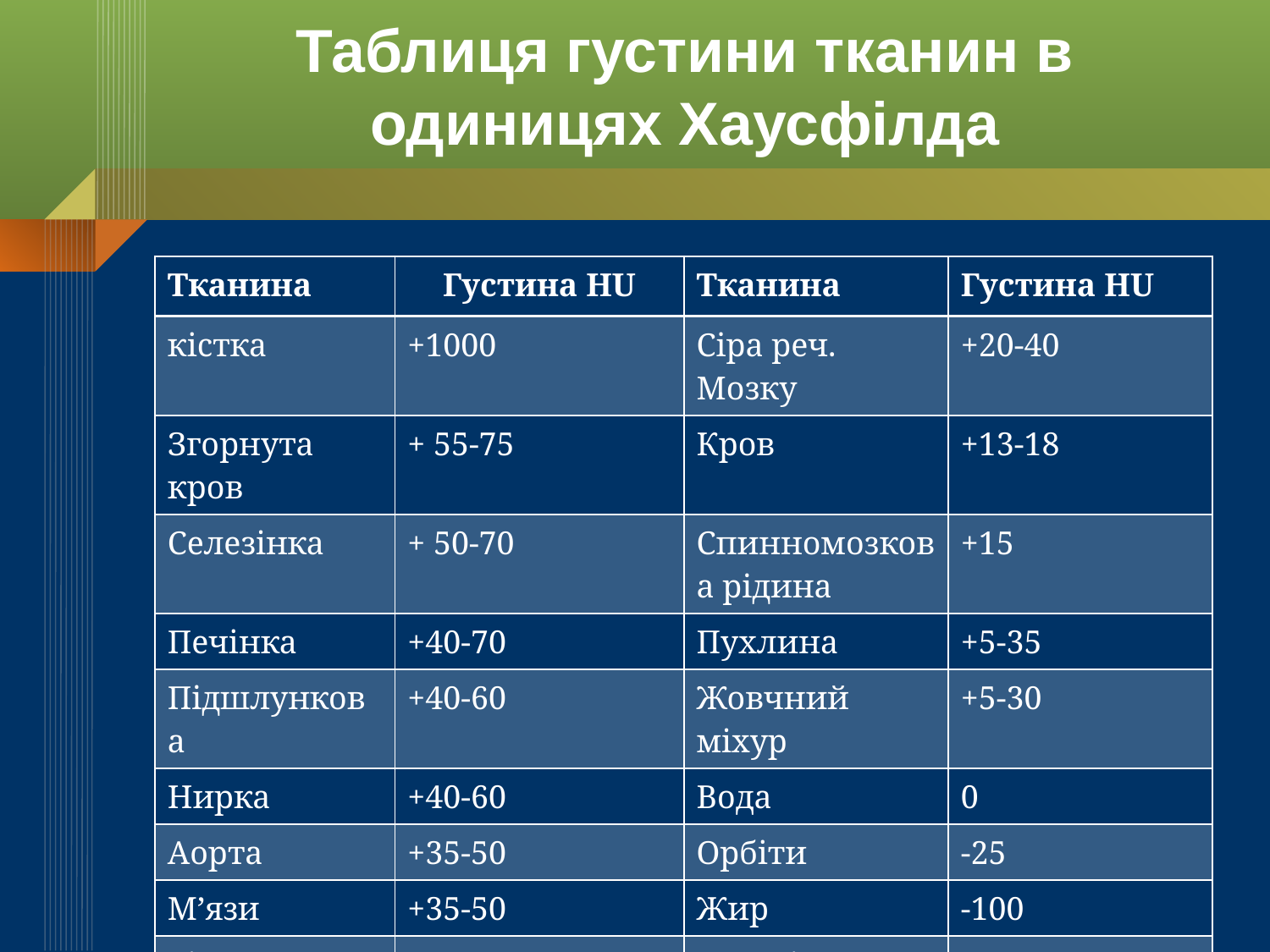

# Таблиця густини тканин в одиницях Хаусфілда
| Тканина | Густина HU | Тканина | Густина HU |
| --- | --- | --- | --- |
| кістка | +1000 | Сіра реч. Мозку | +20-40 |
| Згорнута кров | + 55-75 | Кров | +13-18 |
| Селезінка | + 50-70 | Спинномозкова рідина | +15 |
| Печінка | +40-70 | Пухлина | +5-35 |
| Підшлункова | +40-60 | Жовчний міхур | +5-30 |
| Нирка | +40-60 | Вода | 0 |
| Аорта | +35-50 | Орбіти | -25 |
| М’язи | +35-50 | Жир | -100 |
| Біла речовина мозку | -36-46 | Легені | -150-400 |
| Мозжечок | +30 | Повітря | -1000 |